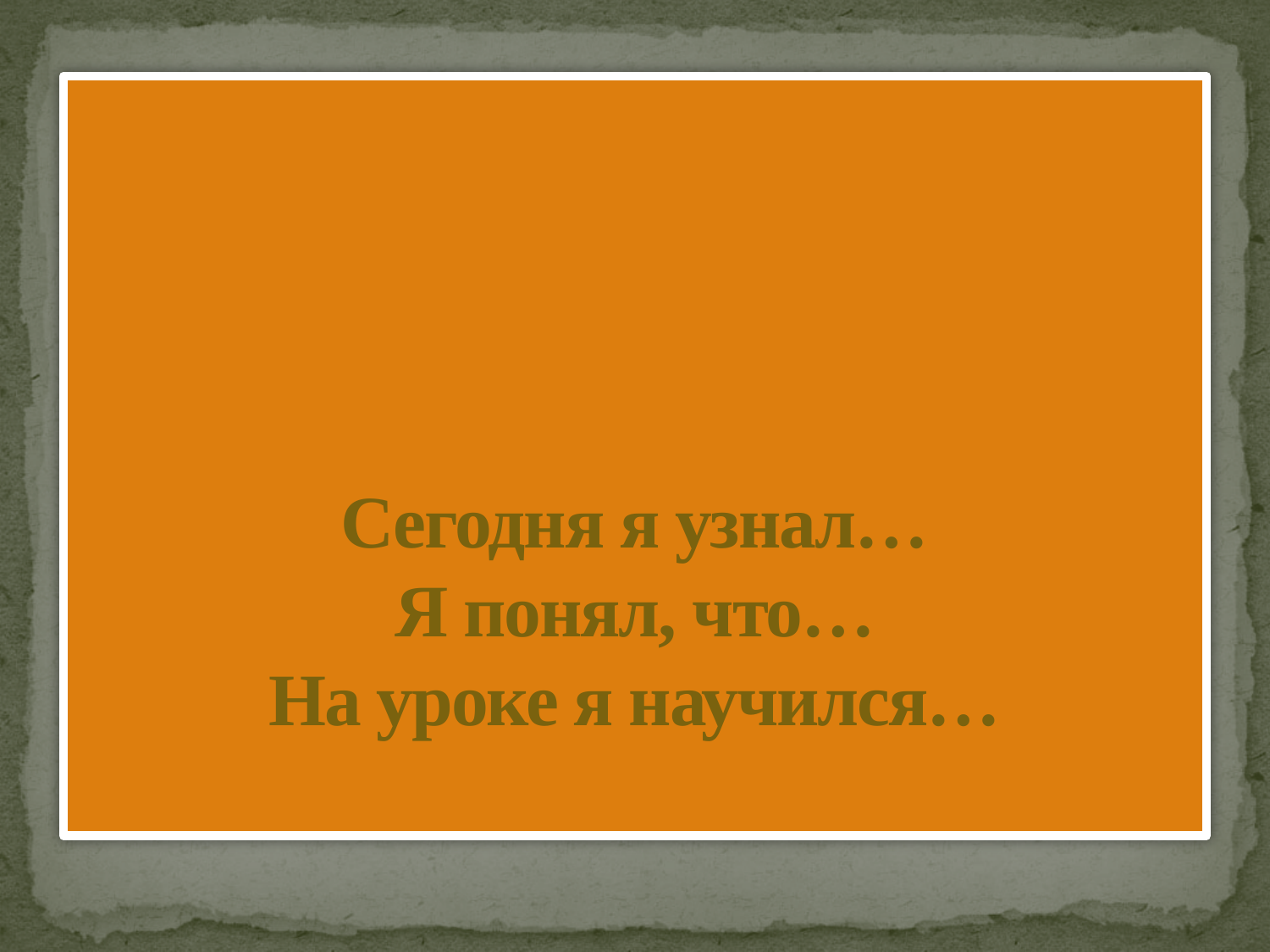

# Сегодня я узнал… Я понял, что… На уроке я научился…